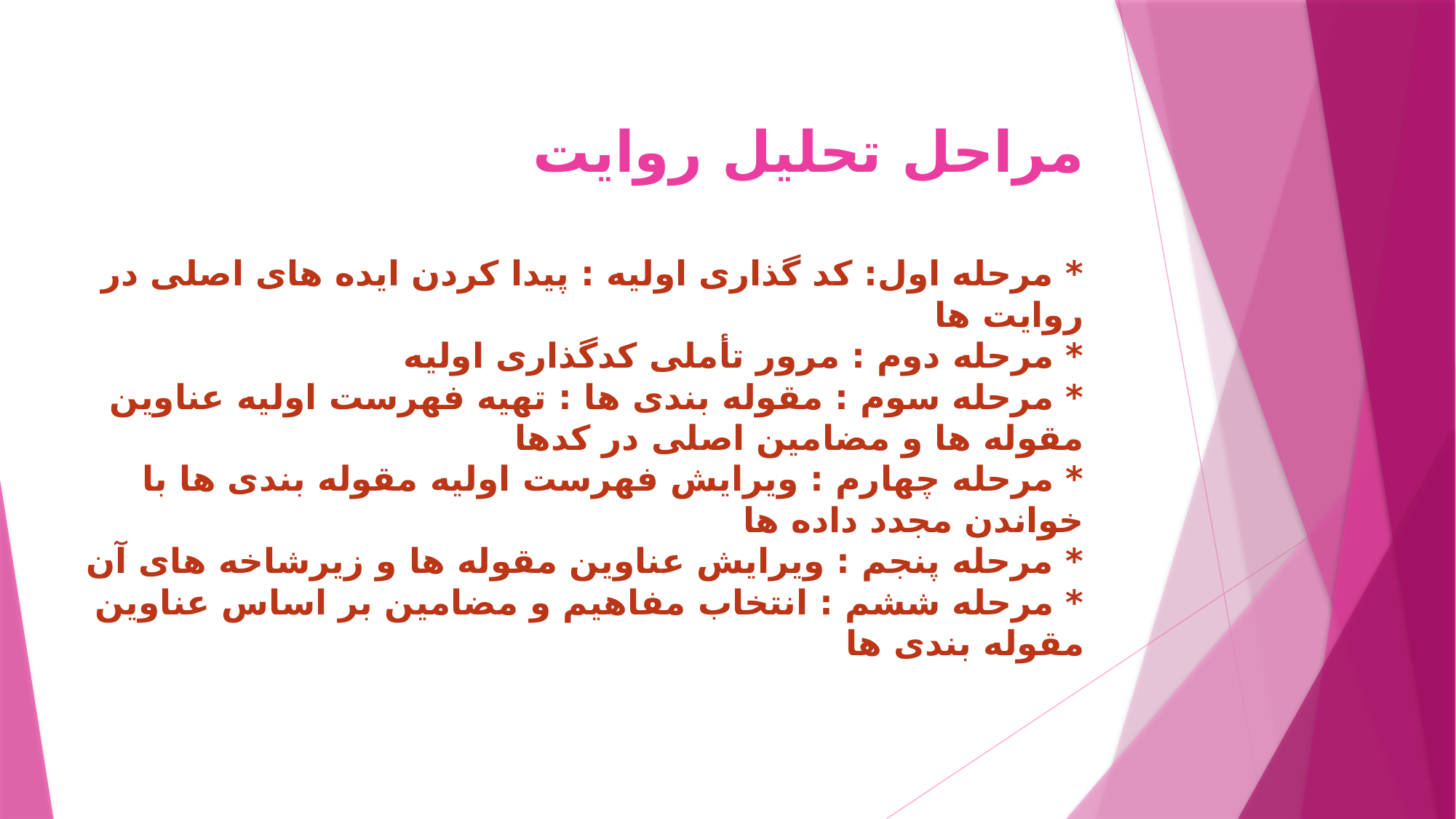

# مراحل تحلیل روایت * مرحله اول: کد گذاری اولیه : پیدا کردن ایده های اصلی در روایت ها * مرحله دوم : مرور تأملی کدگذاری اولیه * مرحله سوم : مقوله بندی ها : تهیه فهرست اولیه عناوین مقوله ها و مضامین اصلی در کدها * مرحله چهارم : ویرایش فهرست اولیه مقوله بندی ها با خواندن مجدد داده ها * مرحله پنجم : ویرایش عناوین مقوله ها و زیرشاخه های آن * مرحله ششم : انتخاب مفاهیم و مضامین بر اساس عناوین مقوله بندی ها